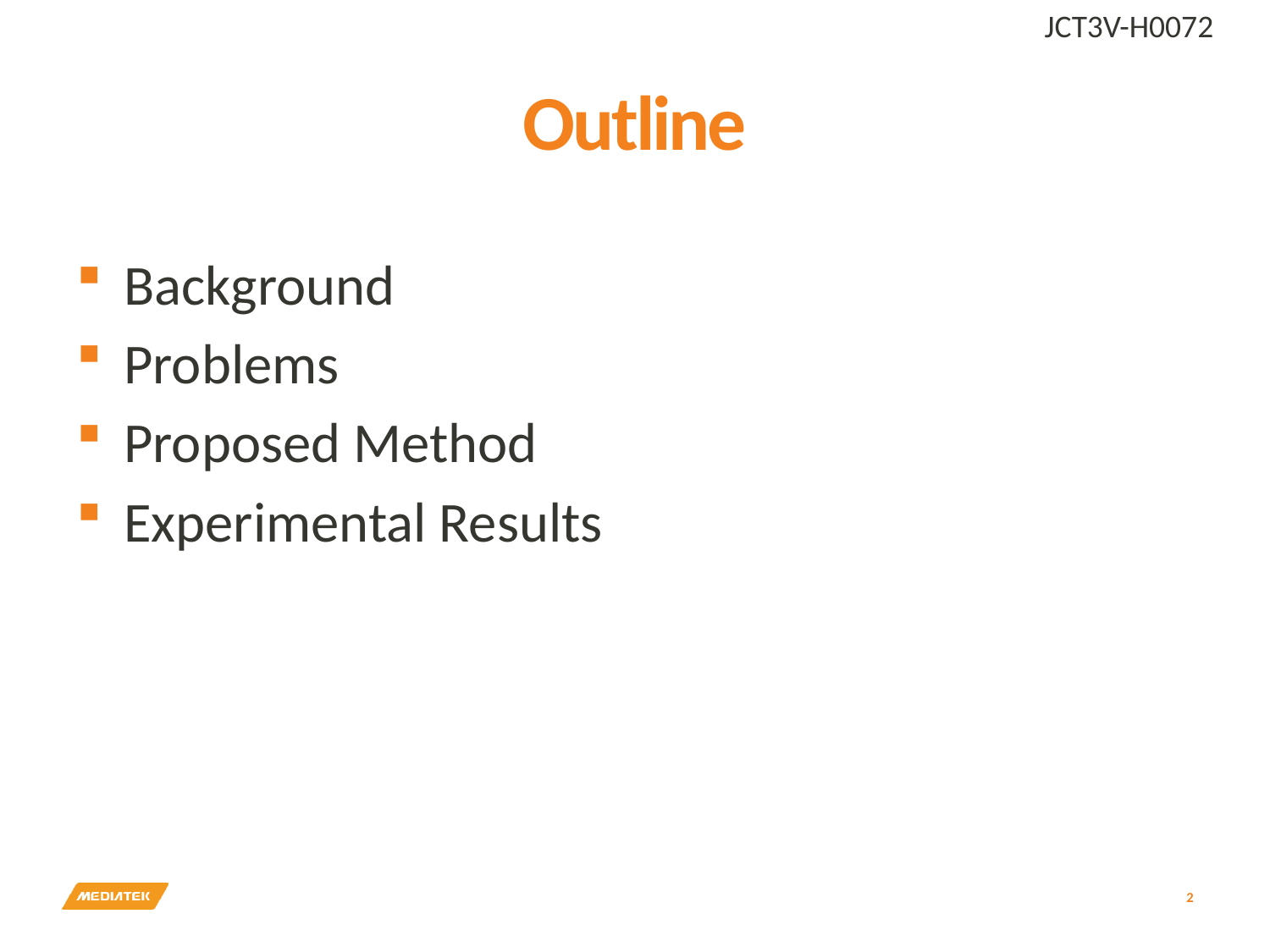

JCT3V-H0072

# Outline
Background
Problems
Proposed Method
Experimental Results
2